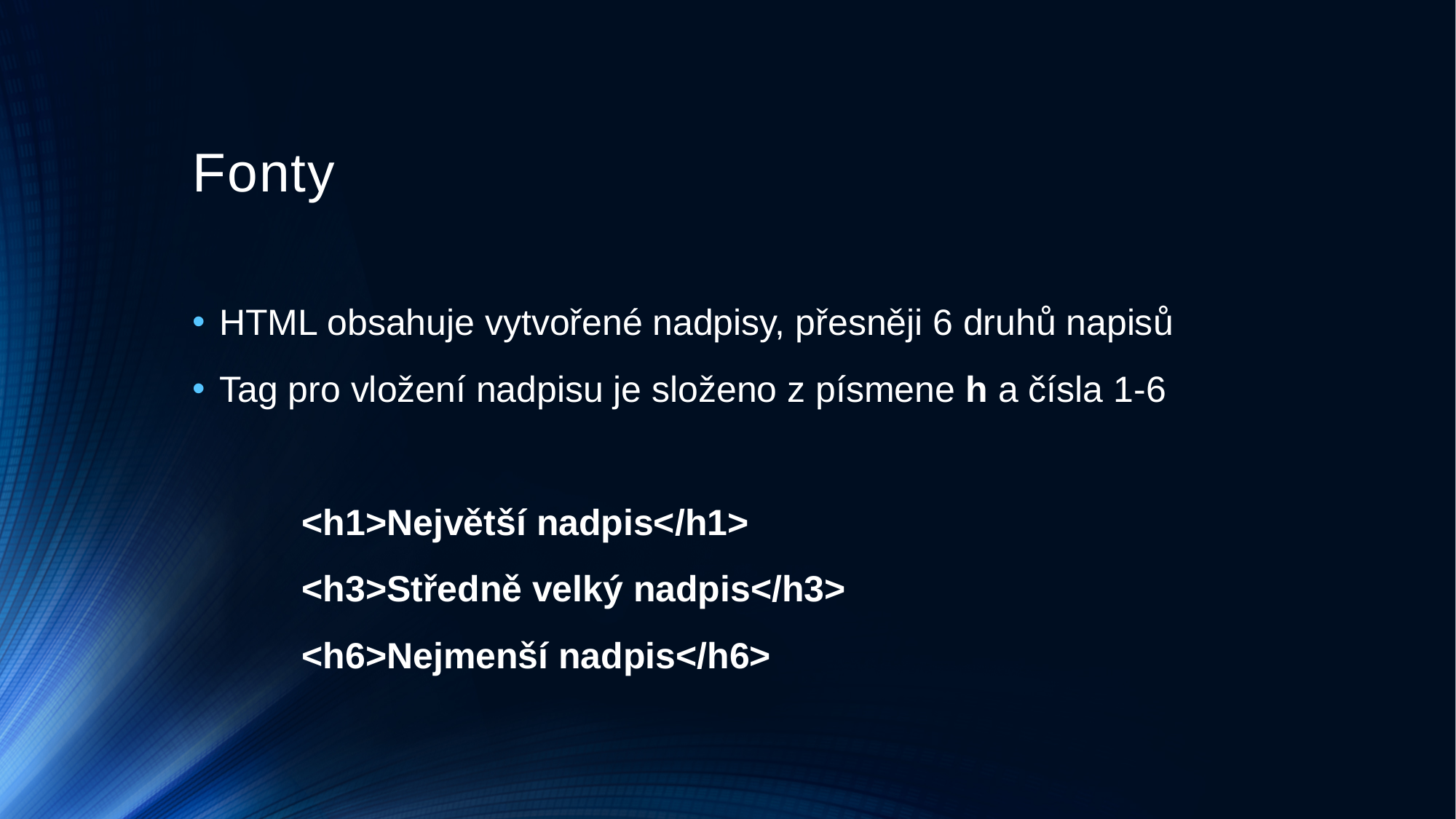

# Fonty

HTML obsahuje vytvořené nadpisy, přesněji 6 druhů napisů
Tag pro vložení nadpisu je složeno z písmene h a čísla 1-6

	<h1>Největší nadpis</h1>
	<h3>Středně velký nadpis</h3>
	<h6>Nejmenší nadpis</h6>